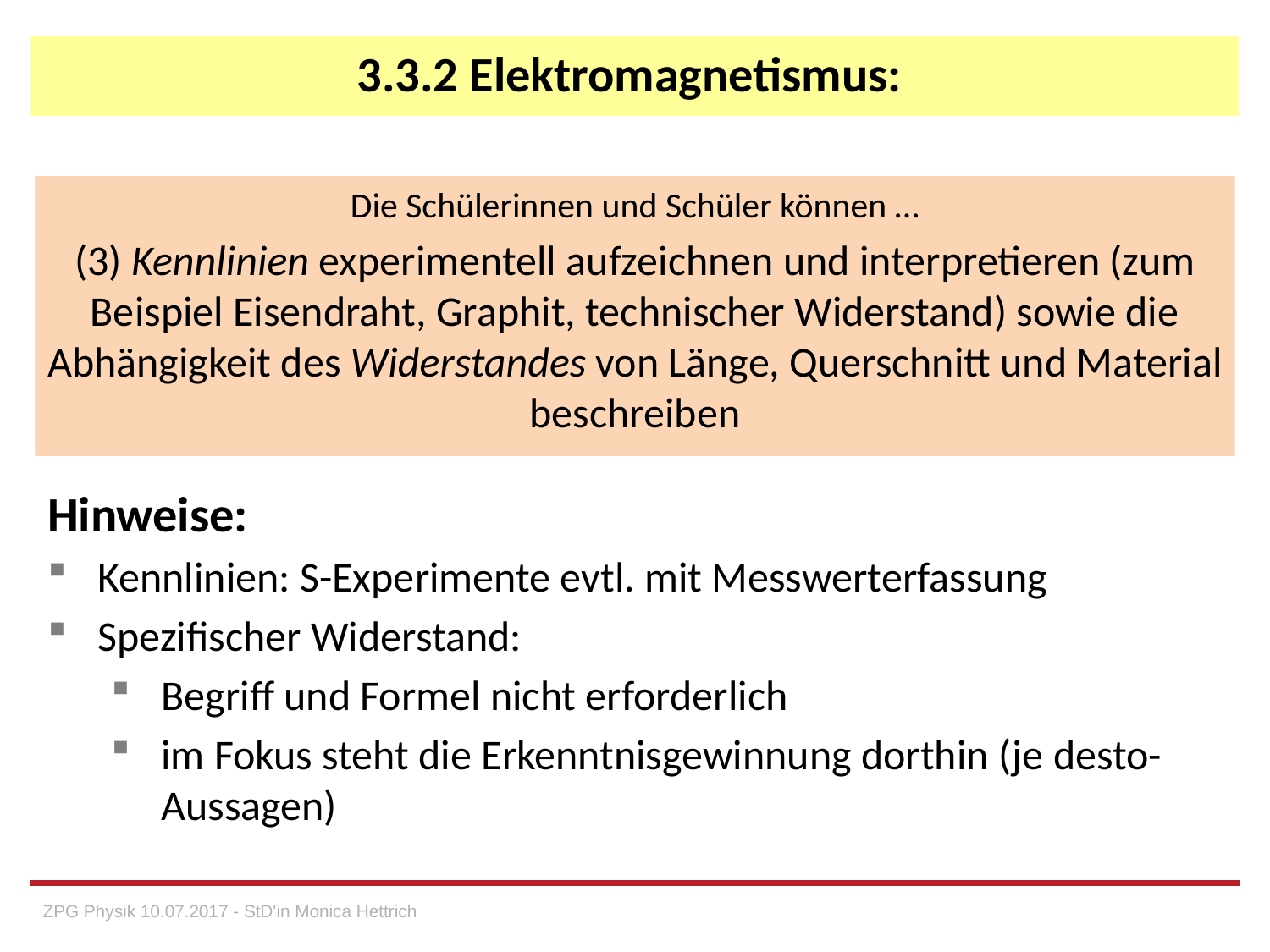

# 3.3.2 Elektromagnetismus:
Die Schülerinnen und Schüler können …
(3) Kennlinien experimentell aufzeichnen und interpretieren (zum Beispiel Eisendraht, Graphit, technischer Widerstand) sowie die Abhängigkeit des Widerstandes von Länge, Querschnitt und Material beschreiben
Hinweise:
Kennlinien: S-Experimente evtl. mit Messwerterfassung
Spezifischer Widerstand:
Begriff und Formel nicht erforderlich
im Fokus steht die Erkenntnisgewinnung dorthin (je desto-Aussagen)
ZPG Physik 10.07.2017 - StD'in Monica Hettrich